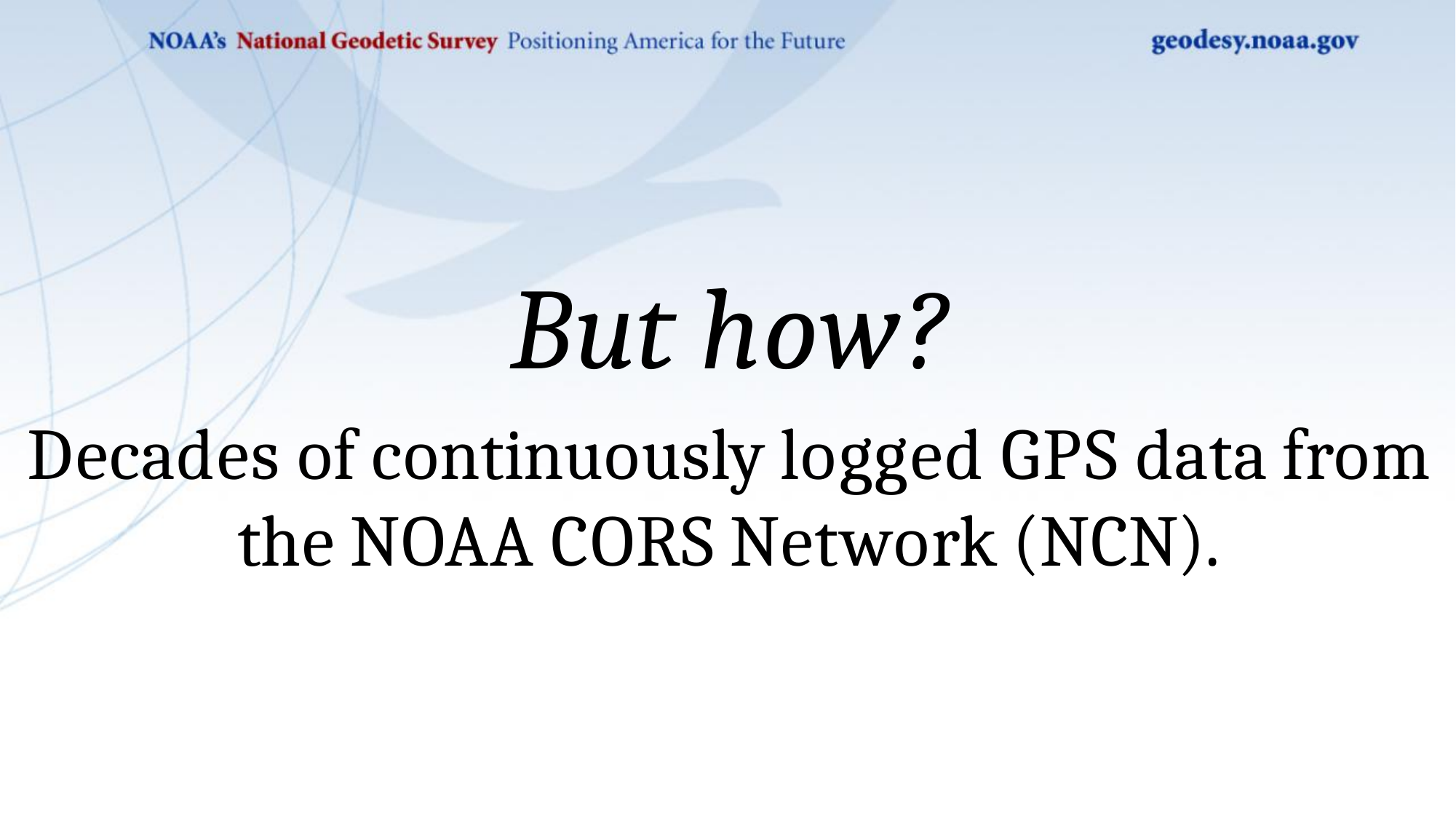

But how?
# Decades of continuously logged GPS data from the NOAA CORS Network (NCN).